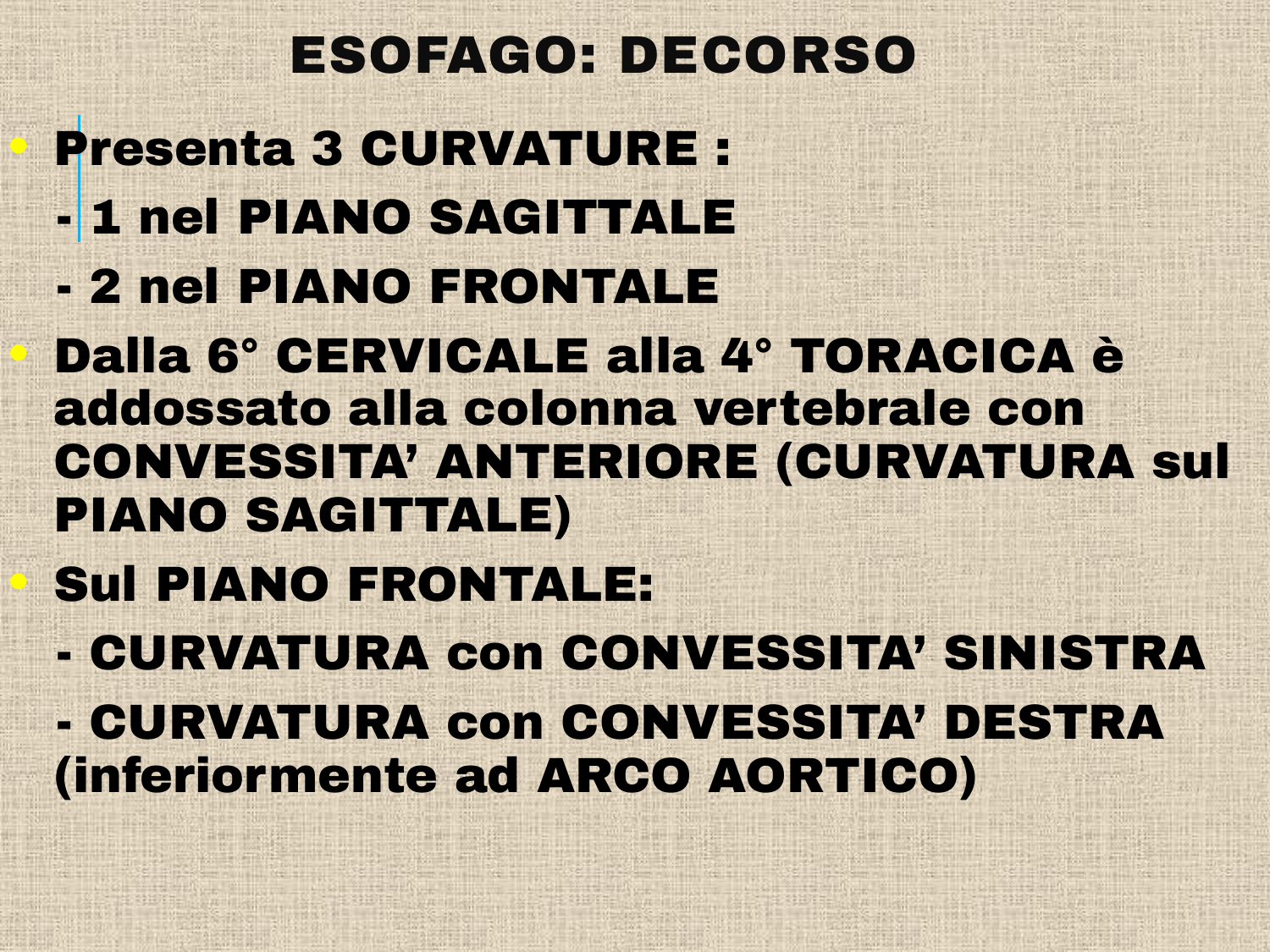

# ESOFAGO: DECORSO
Presenta 3 CURVATURE :
   - 1 nel PIANO SAGITTALE
   - 2 nel PIANO FRONTALE
Dalla 6° CERVICALE alla 4° TORACICA è addossato alla colonna vertebrale con CONVESSITA’ ANTERIORE (CURVATURA sul PIANO SAGITTALE)
Sul PIANO FRONTALE:
   - CURVATURA con CONVESSITA’ SINISTRA
   - CURVATURA con CONVESSITA’ DESTRA (inferiormente ad ARCO AORTICO)